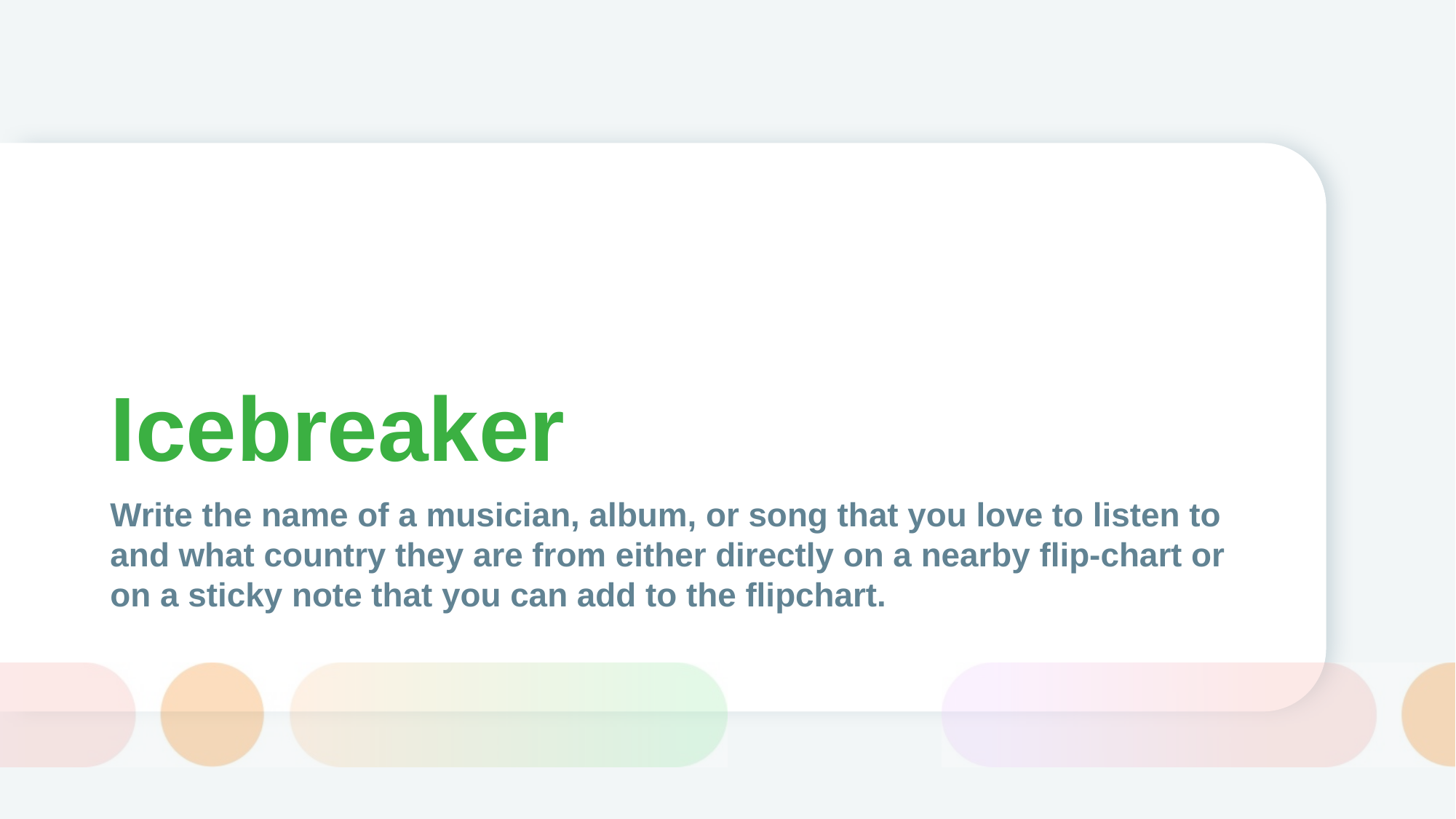

# Icebreaker
Write the name of a musician, album, or song that you love to listen to and what country they are from either directly on a nearby flip-chart or on a sticky note that you can add to the flipchart. ​
​